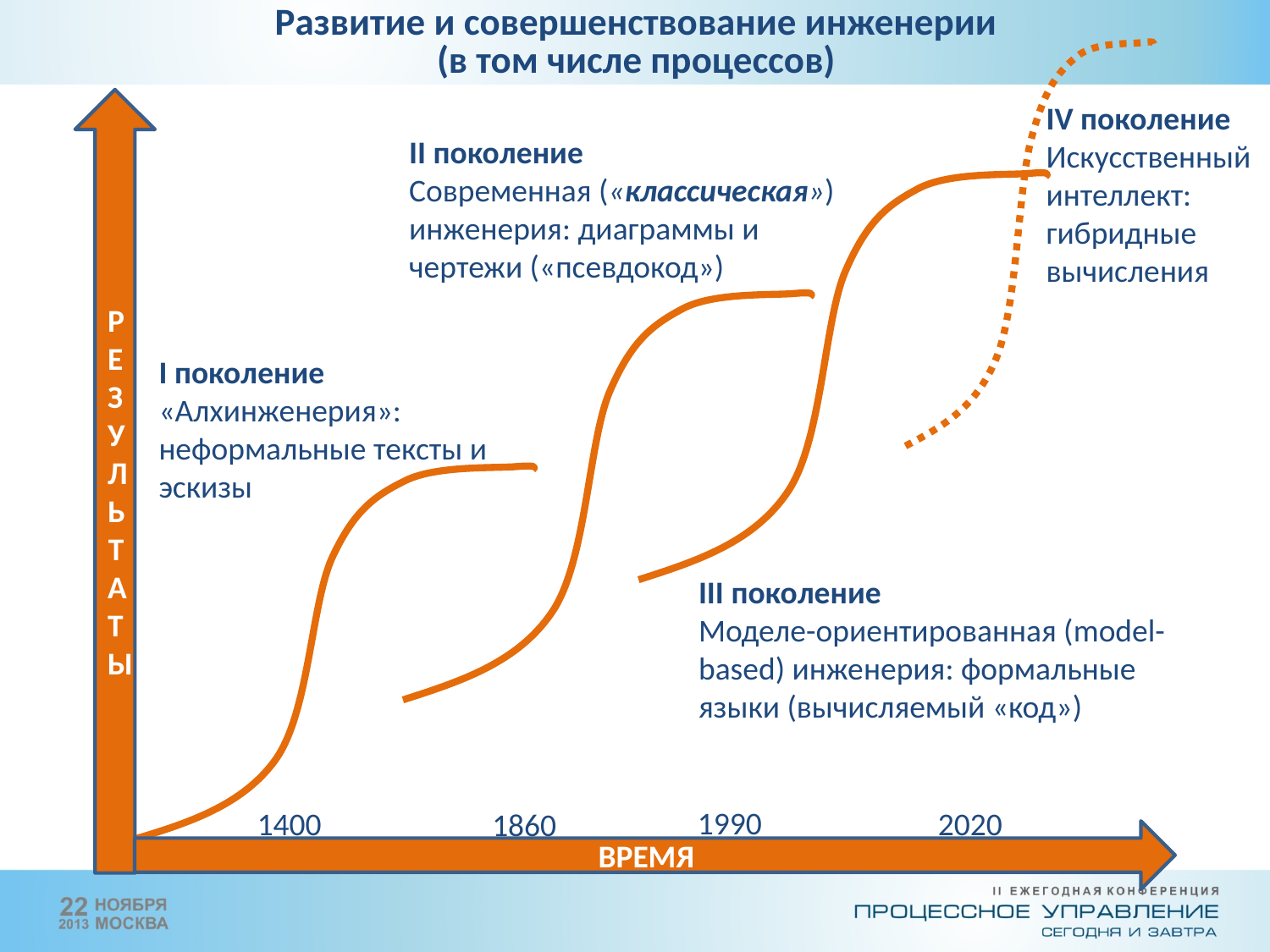

Развитие и совершенствование инженерии
(в том числе процессов)

РЕЗУЛЬТАТЫ
IV поколение
Искусственный интеллект: гибридные вычисления
II поколение
Современная («классическая») инженерия: диаграммы и чертежи («псевдокод»)

I поколение
«Алхинженерия»: неформальные тексты и эскизы

III поколение
Моделе-ориентированная (model-based) инженерия: формальные языки (вычисляемый «код»)
1990
2020
1400
1860
ВРЕМЯ